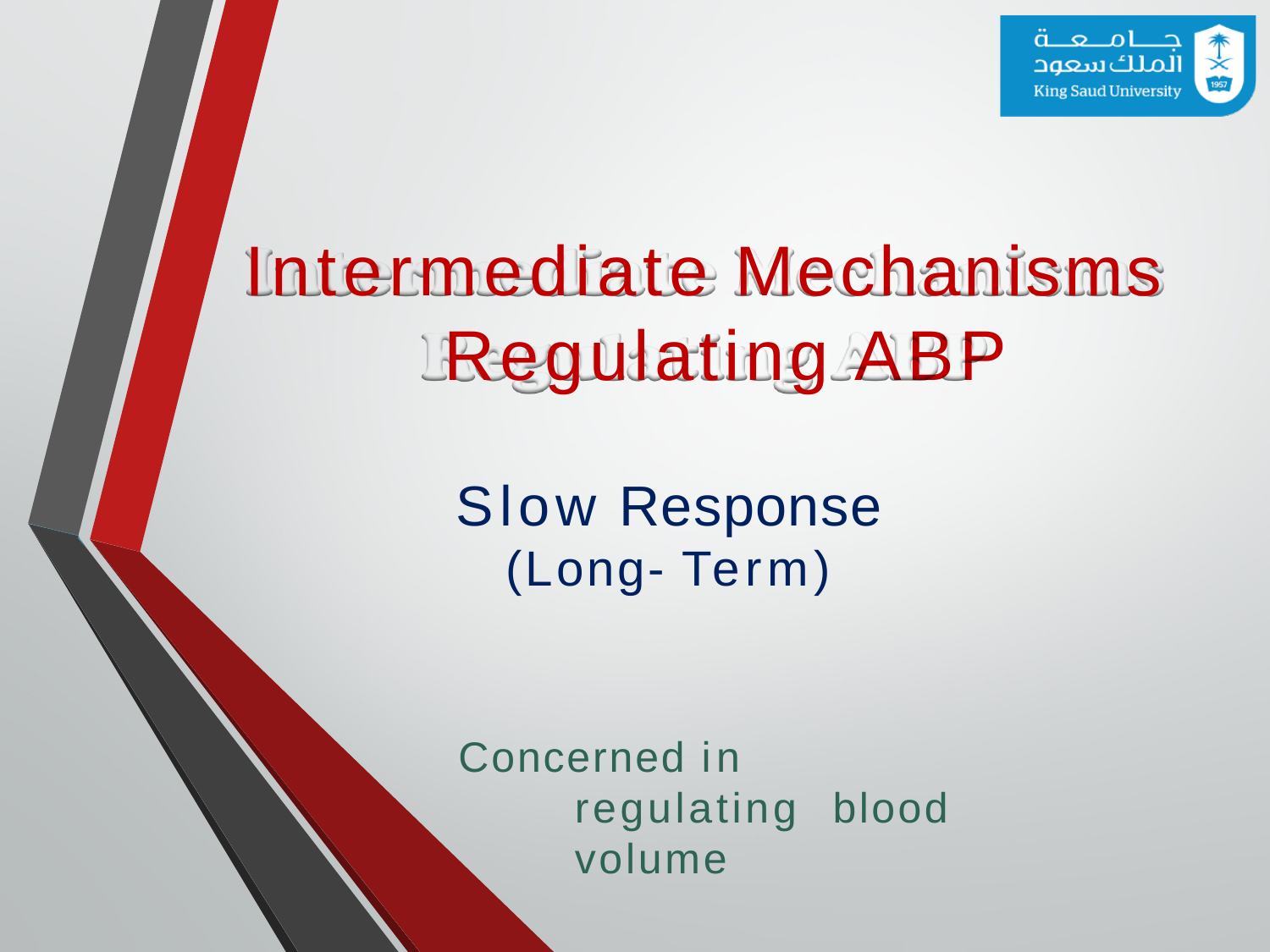

# Intermediate Mechanisms  Regulating ABP

Slow Response
(Long- Term)

Concerned in regulating  blood volume